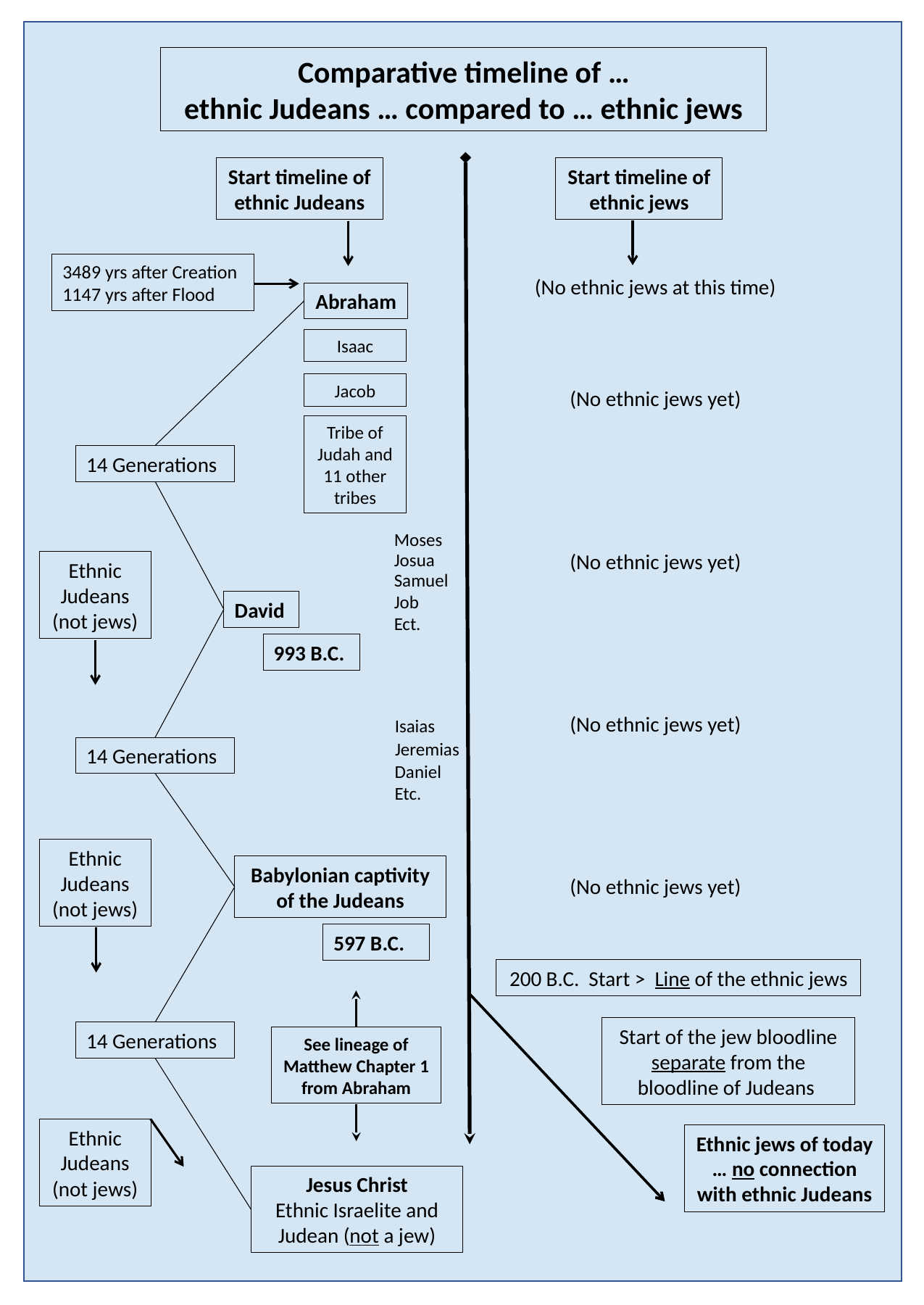

Comparative timeline of …
ethnic Judeans … compared to … ethnic jews
Start timeline of ethnic Judeans
Start timeline of ethnic jews
3489 yrs after Creation 1147 yrs after Flood
(No ethnic jews at this time)
Abraham
Isaac
Jacob
(No ethnic jews yet)
Tribe of Judah and 11 other tribes
14 Generations
Moses
(No ethnic jews yet)
Josua
Ethnic
Judeans
(not jews)
Samuel
Job
Ect.
David
993 B.C.
(No ethnic jews yet)
Isaias
Jeremias
14 Generations
Daniel
Etc.
Ethnic
Judeans
(not jews)
Babylonian captivity of the Judeans
(No ethnic jews yet)
597 B.C.
200 B.C.  Start >  Line of the ethnic jews
Start of the jew bloodline separate from the bloodline of Judeans
14 Generations
See lineage of Matthew Chapter 1
from Abraham
Ethnic
Judeans
(not jews)
Ethnic jews of today … no connection with ethnic Judeans
Jesus Christ
Ethnic Israelite and Judean (not a jew)